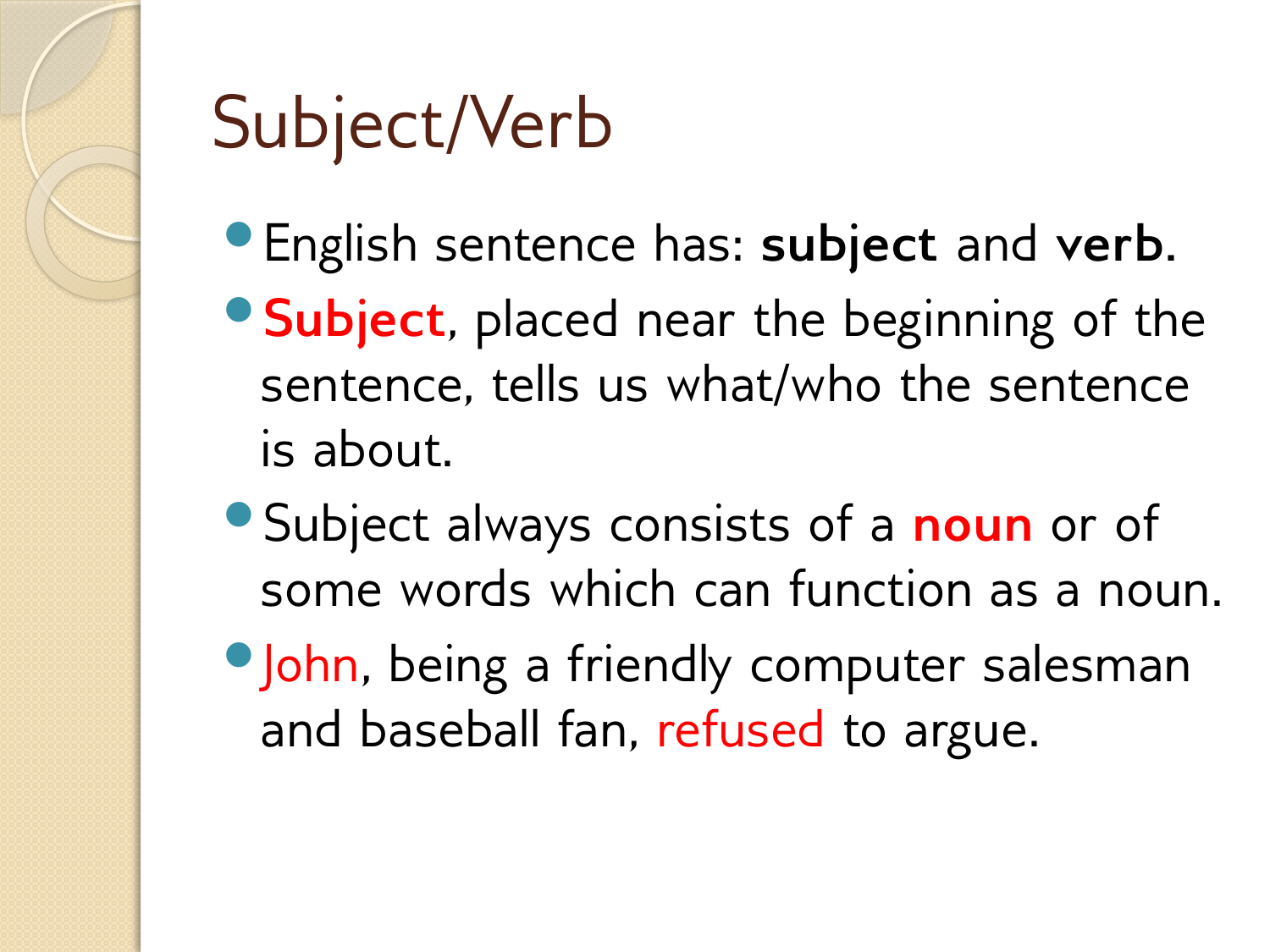

# Subject/Verb
English sentence has: subject and verb.
Subject, placed near the beginning of the sentence, tells us what/who the sentence is about.
Subject always consists of a noun or of some words which can function as a noun.
John, being a friendly computer salesman and baseball fan, refused to argue.